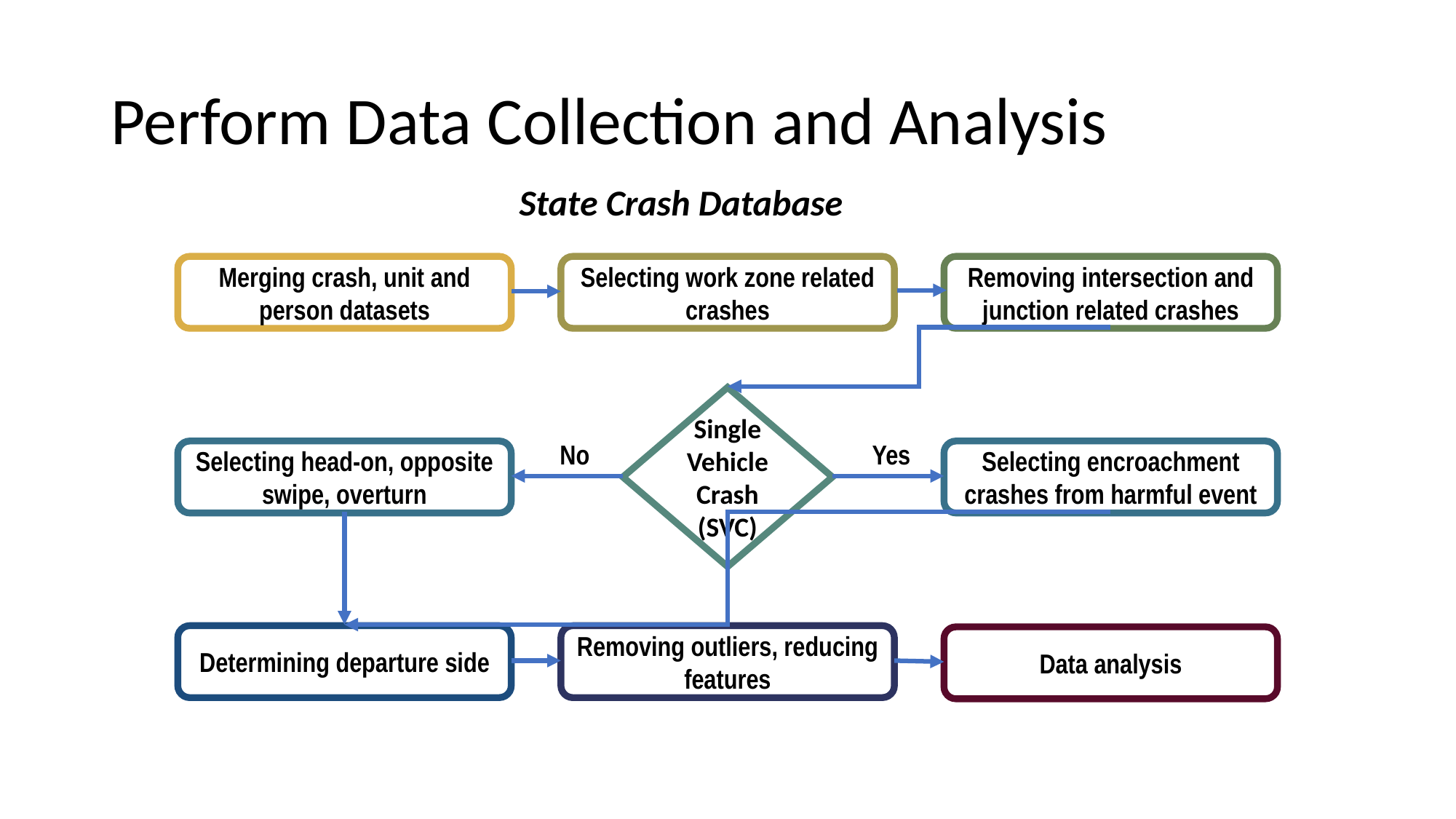

# Perform Data Collection and Analysis
State Crash Database
Selecting work zone related crashes
Removing intersection and junction related crashes
Merging crash, unit and person datasets
Single Vehicle Crash (SVC)
No
Yes
Selecting encroachment crashes from harmful event
Selecting head-on, opposite swipe, overturn
Determining departure side
Removing outliers, reducing features
Data analysis
18